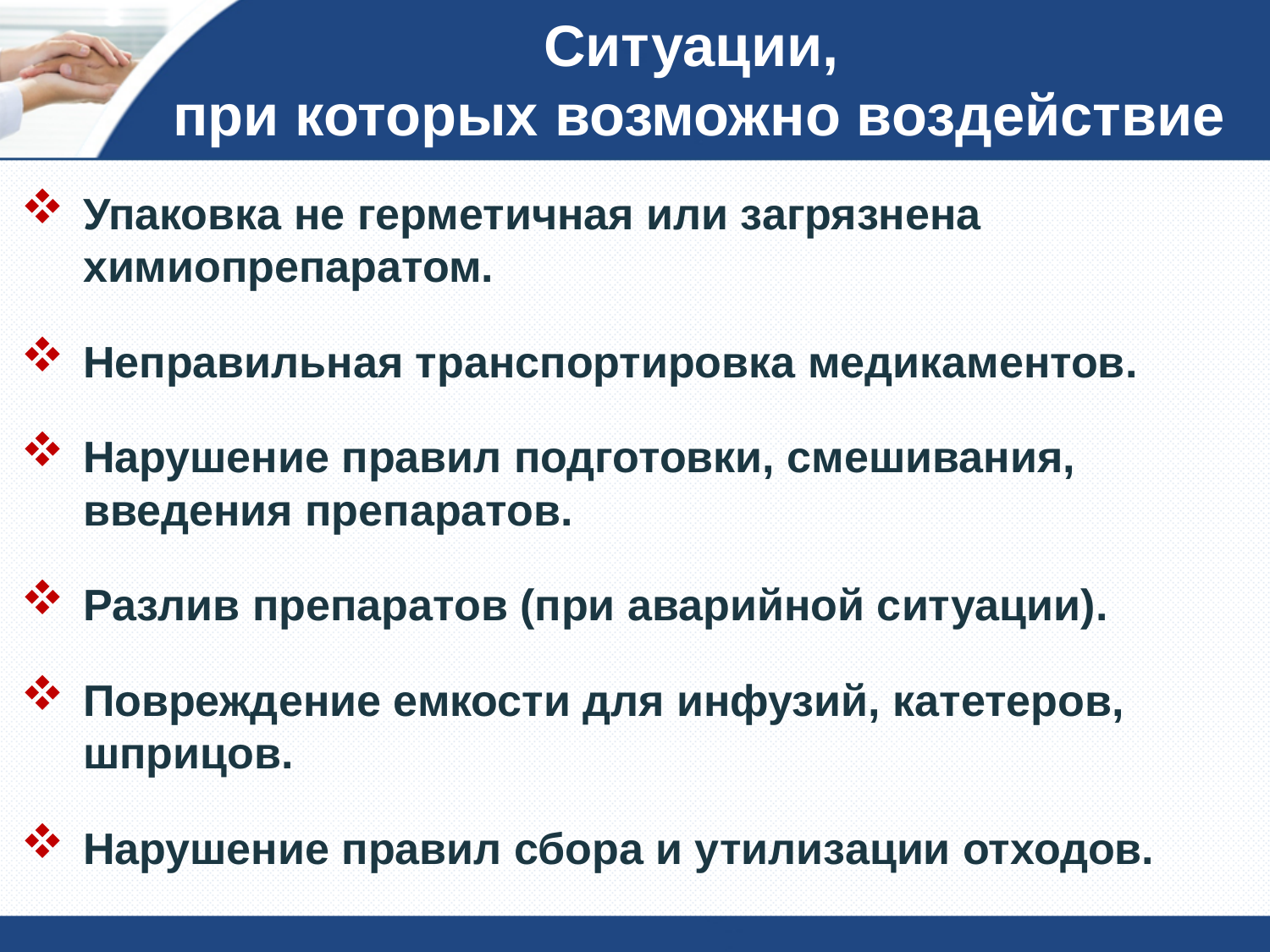

# Ситуации, при которых возможно воздействие
Упаковка не герметичная или загрязнена химиопрепаратом.
Неправильная транспортировка медикаментов.
Нарушение правил подготовки, смешивания, введения препаратов.
Разлив препаратов (при аварийной ситуации).
Повреждение емкости для инфузий, катетеров, шприцов.
Нарушение правил сбора и утилизации отходов.